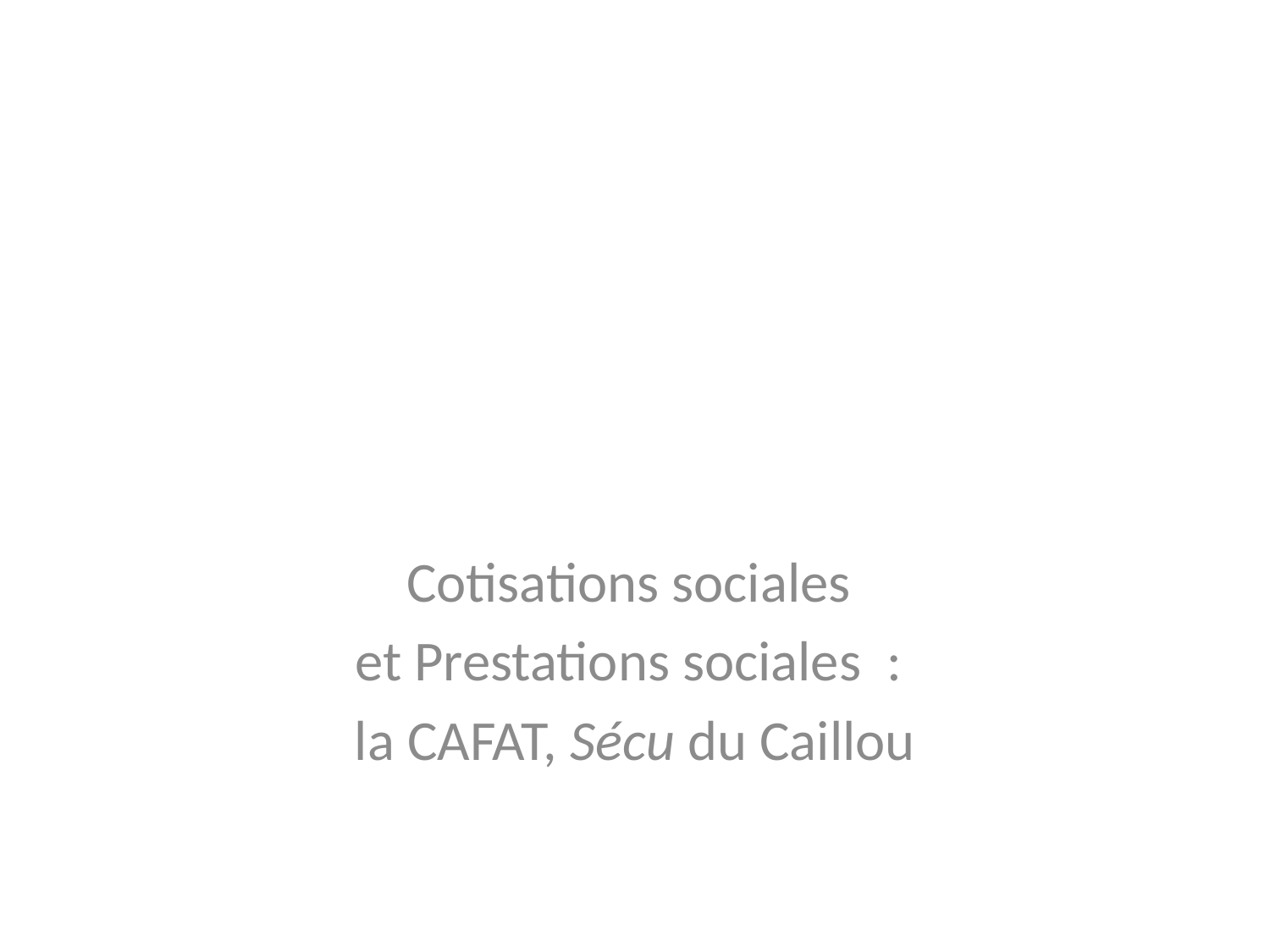

Cotisations sociales
et Prestations sociales  :
la CAFAT, Sécu du Caillou